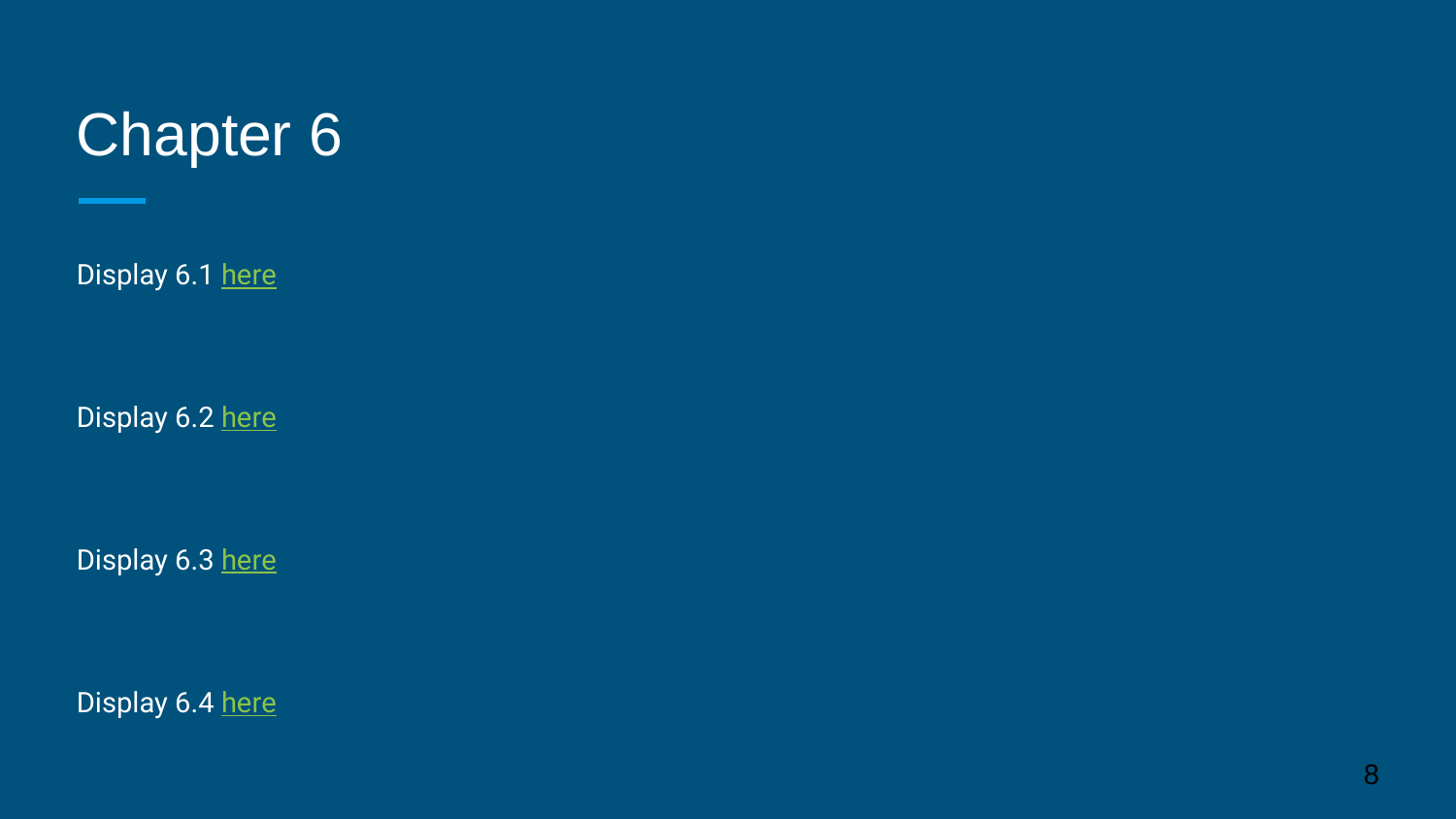

# Chapter 6
Display 6.1 here

Display 6.2 here

Display 6.3 here

Display 6.4 here
8